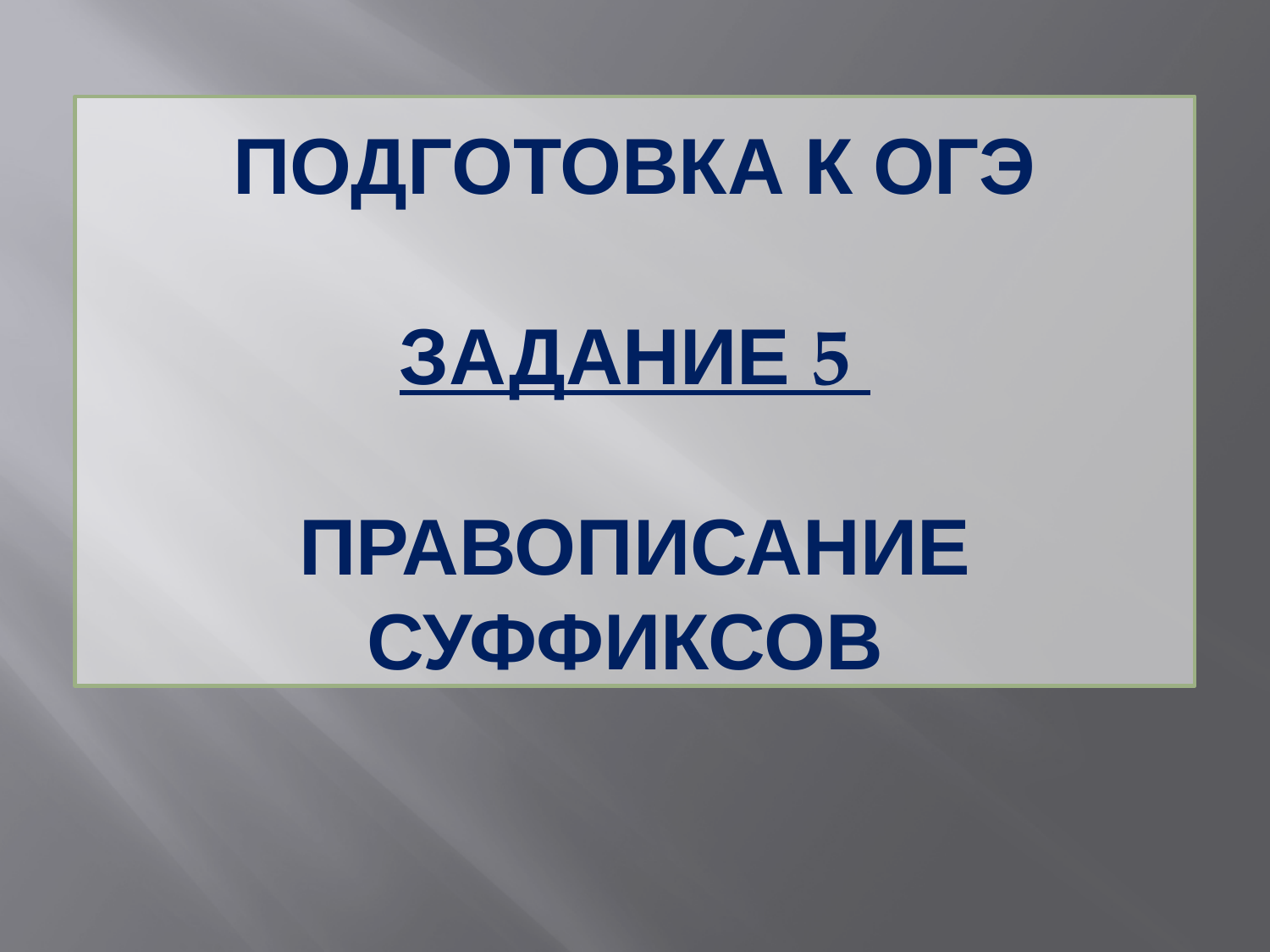

# Подготовка к ОГЭ Задание 5 Правописание суффиксов